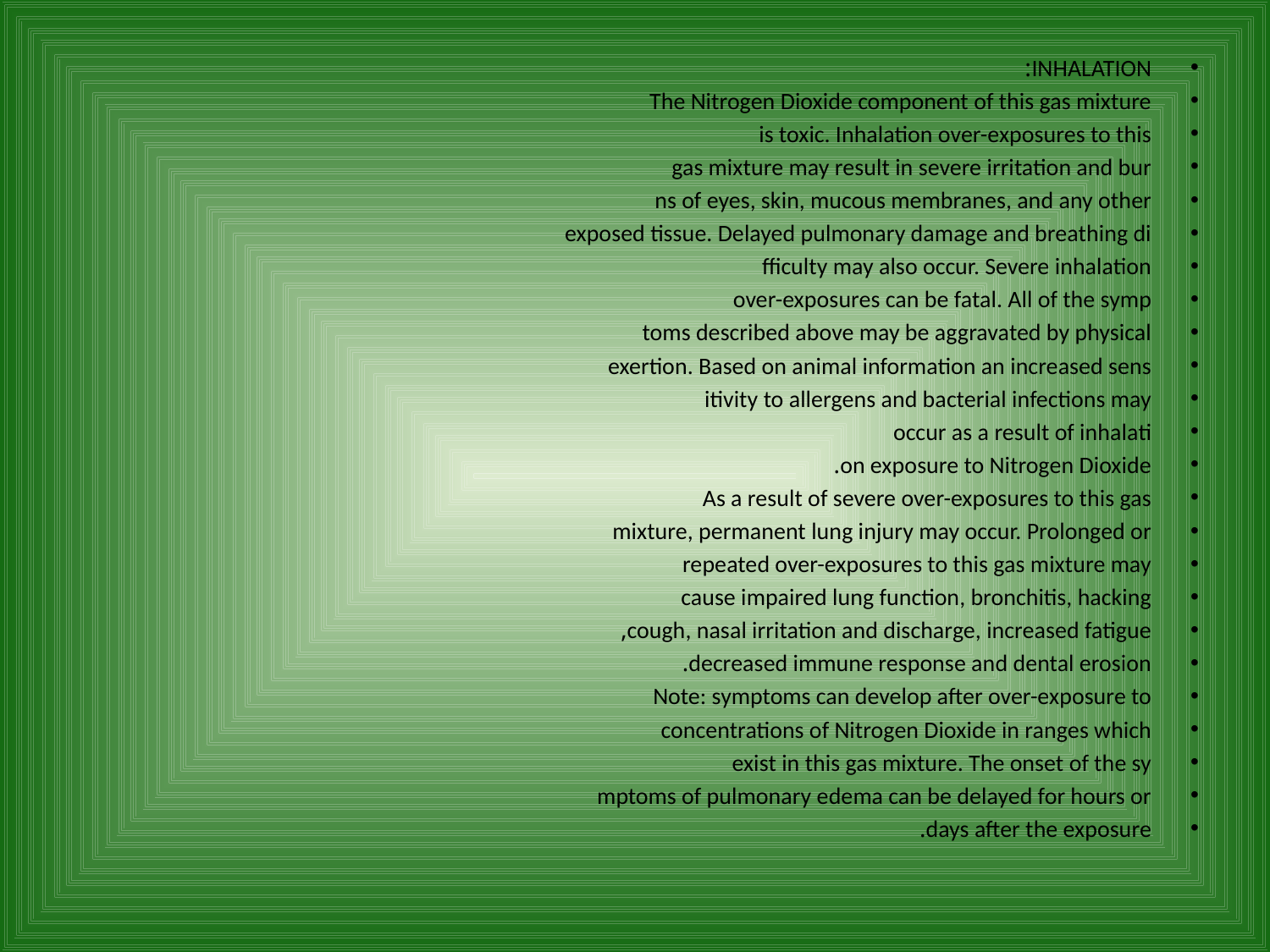

INHALATION:
The Nitrogen Dioxide component of this gas mixture
is toxic. Inhalation over-exposures to this
gas mixture may result in severe irritation and bur
ns of eyes, skin, mucous membranes, and any other
exposed tissue. Delayed pulmonary damage and breathing di
fficulty may also occur. Severe inhalation
over-exposures can be fatal. All of the symp
toms described above may be aggravated by physical
exertion. Based on animal information an increased sens
itivity to allergens and bacterial infections may
occur as a result of inhalati
on exposure to Nitrogen Dioxide.
As a result of severe over-exposures to this gas
mixture, permanent lung injury may occur. Prolonged or
repeated over-exposures to this gas mixture may
cause impaired lung function, bronchitis, hacking
cough, nasal irritation and discharge, increased fatigue,
decreased immune response and dental erosion.
Note: symptoms can develop after over-exposure to
concentrations of Nitrogen Dioxide in ranges which
exist in this gas mixture. The onset of the sy
mptoms of pulmonary edema can be delayed for hours or
days after the exposure.